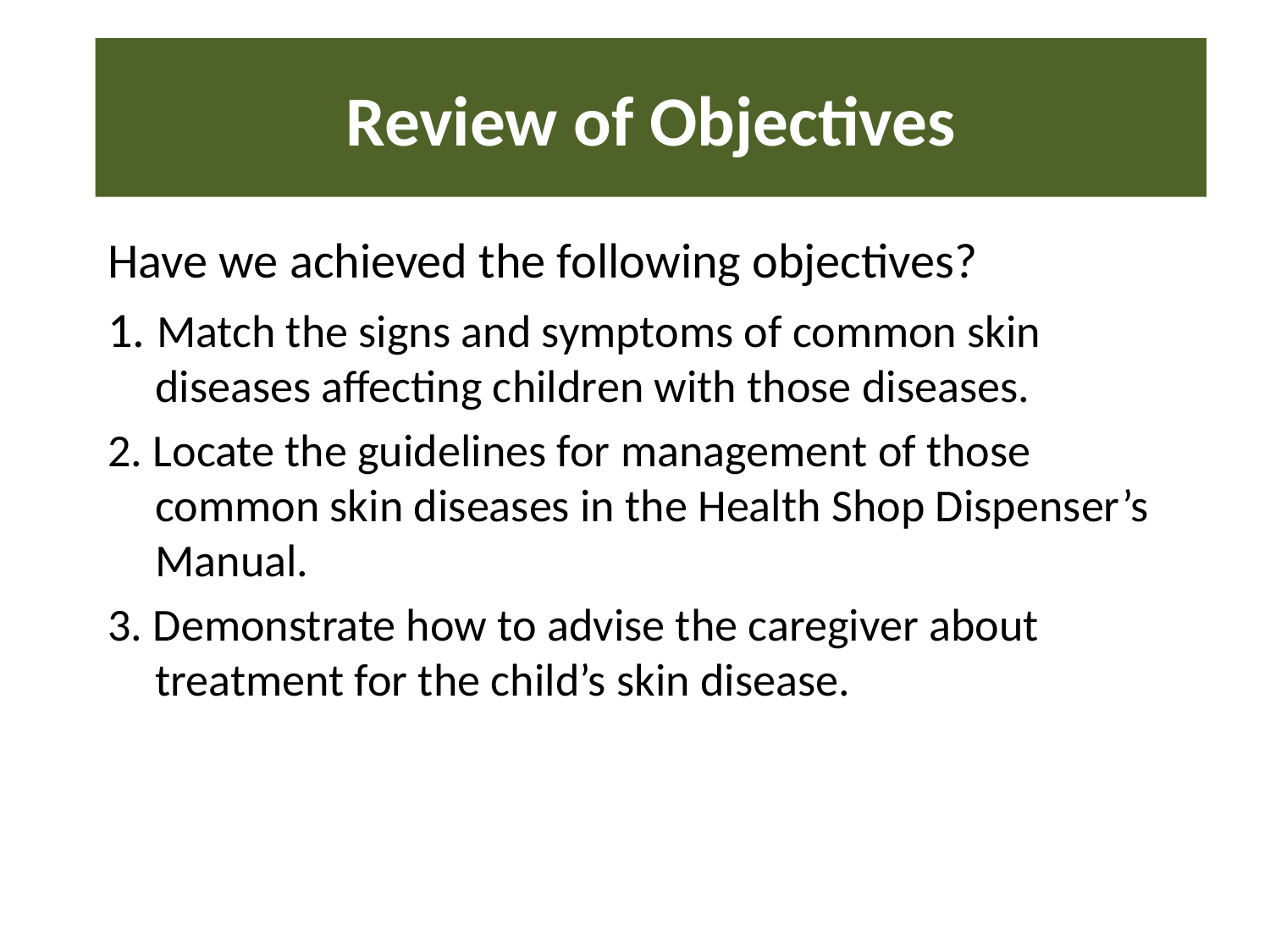

# Review of Objectives
Have we achieved the following objectives?
1. Match the signs and symptoms of common skin diseases affecting children with those diseases.
2. Locate the guidelines for management of those common skin diseases in the Health Shop Dispenser’s Manual.
3. Demonstrate how to advise the caregiver about treatment for the child’s skin disease.